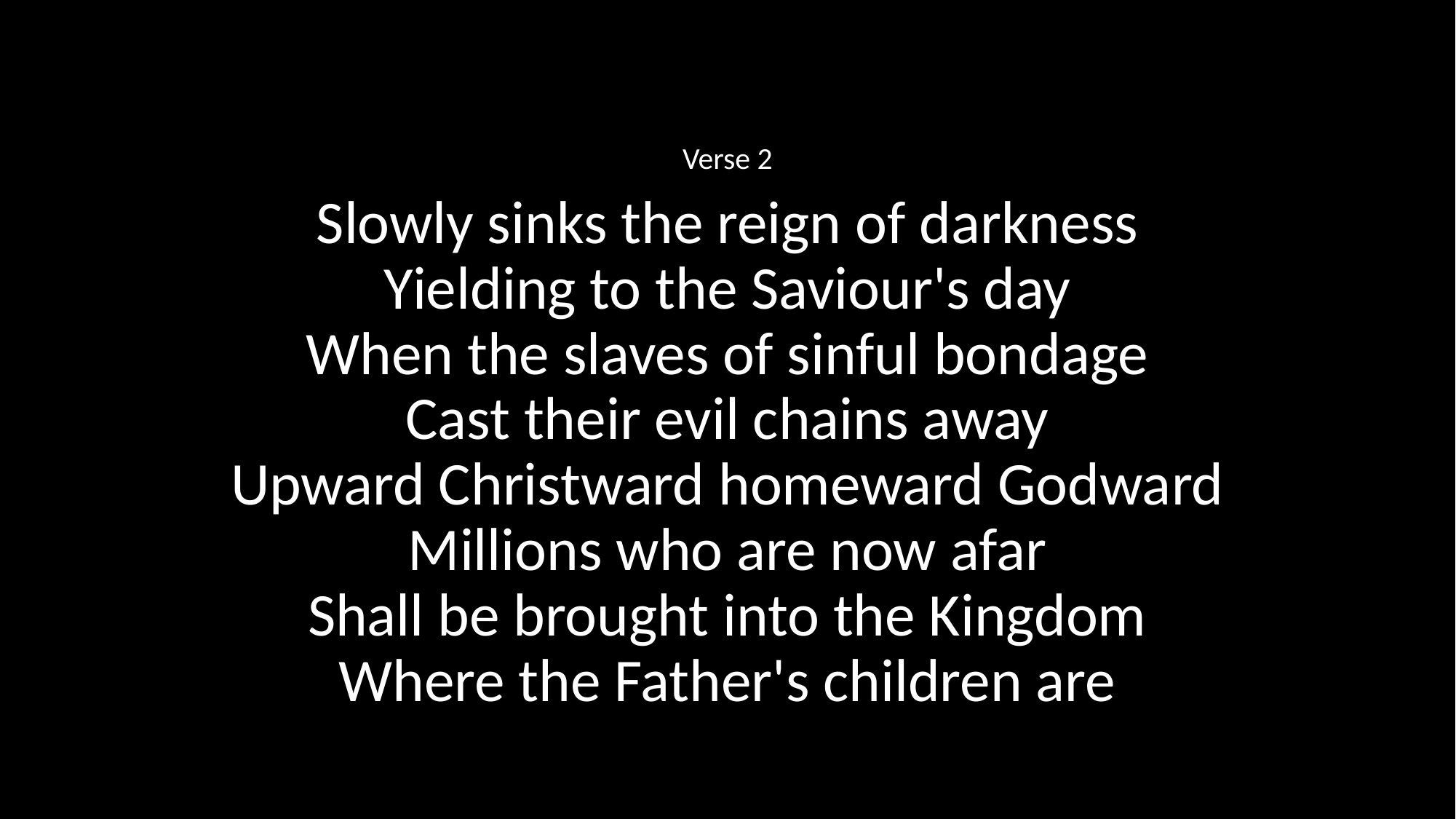

Verse 2
Slowly sinks the reign of darkness
Yielding to the Saviour's day
When the slaves of sinful bondage
Cast their evil chains away
Upward Christward homeward Godward
Millions who are now afar
Shall be brought into the Kingdom
Where the Father's children are